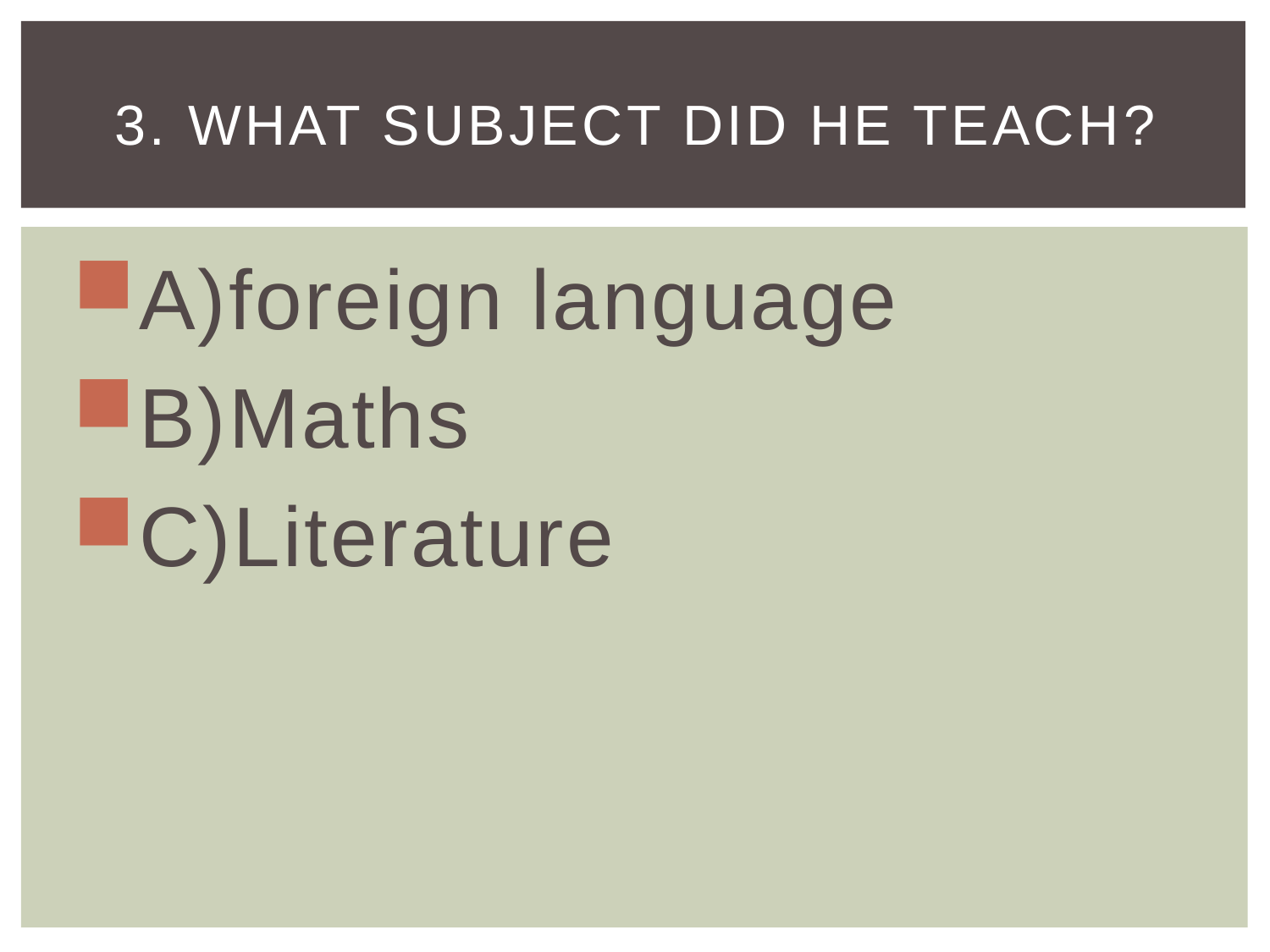

# 3. What subject did he teach?
А)foreign language
B)Maths
C)Literature